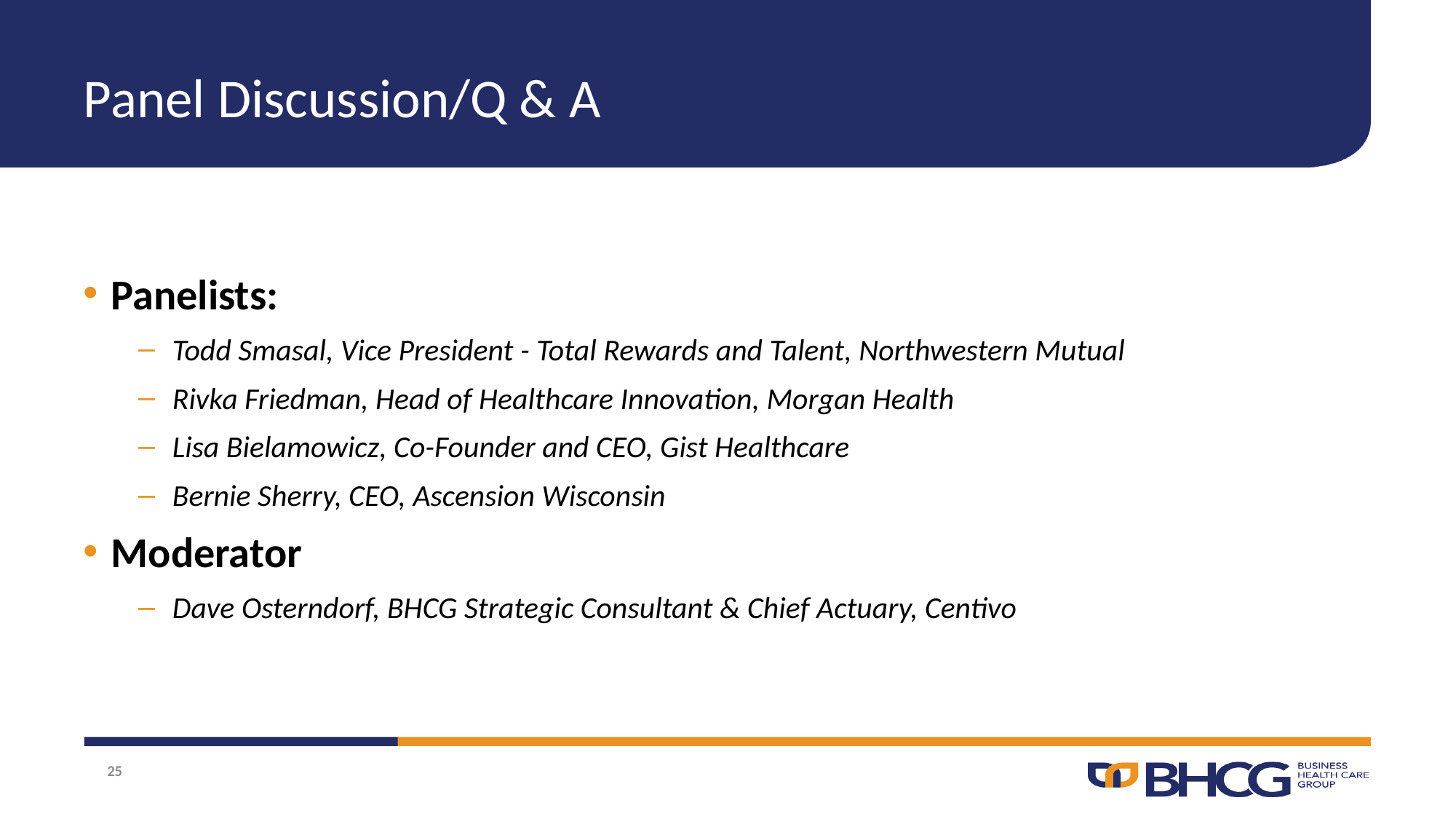

# Panel Discussion/Q & A

Panelists:
Todd Smasal, Vice President - Total Rewards and Talent, Northwestern Mutual
Rivka Friedman, Head of Healthcare Innovation, Morgan Health
Lisa Bielamowicz, Co-Founder and CEO, Gist Healthcare
Bernie Sherry, CEO, Ascension Wisconsin
Moderator
Dave Osterndorf, BHCG Strategic Consultant & Chief Actuary, Centivo

25